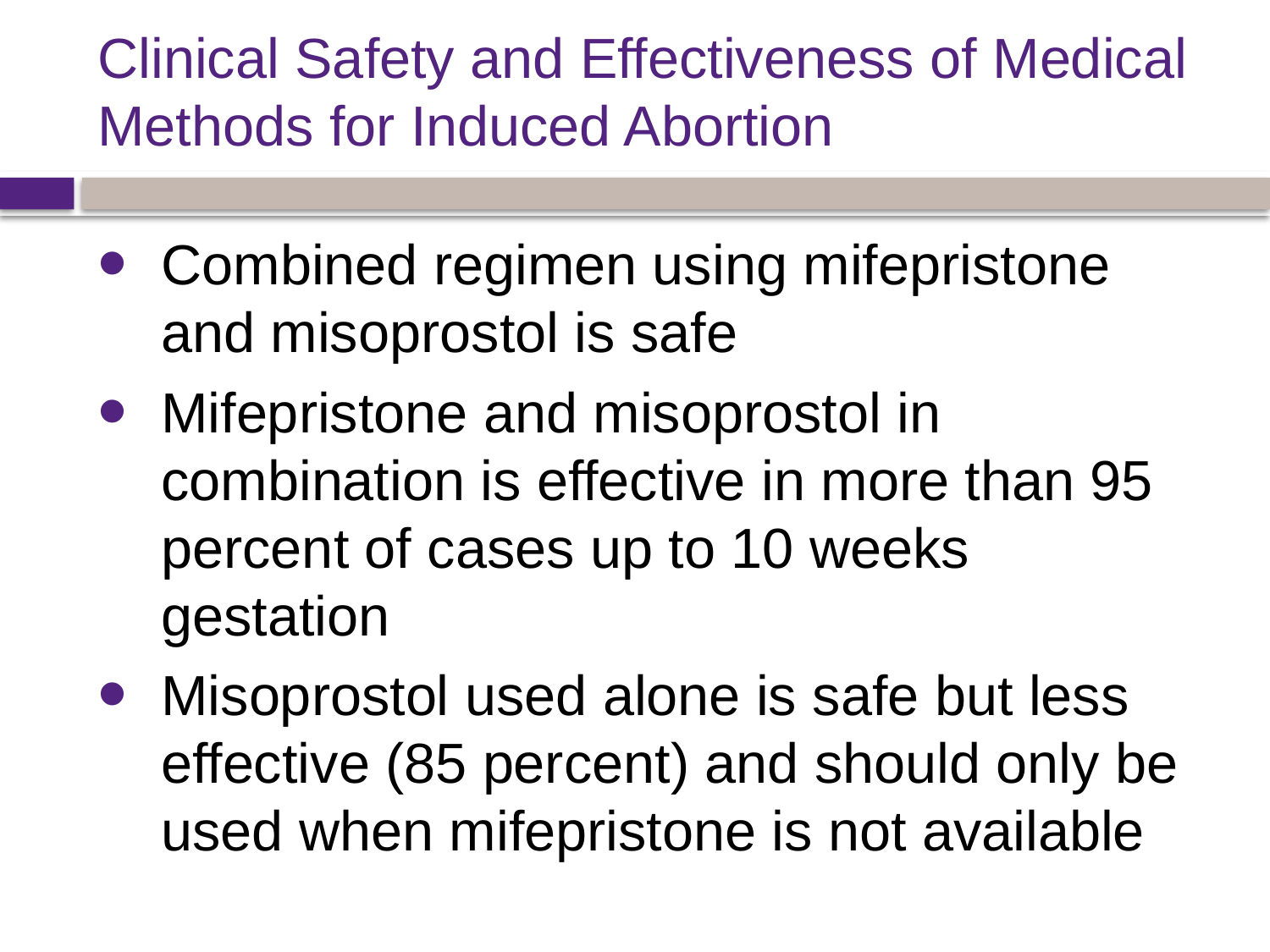

# Clinical Safety and Effectiveness of Medical Methods for Induced Abortion
Combined regimen using mifepristone and misoprostol is safe
Mifepristone and misoprostol in combination is effective in more than 95 percent of cases up to 10 weeks gestation
Misoprostol used alone is safe but less effective (85 percent) and should only be used when mifepristone is not available